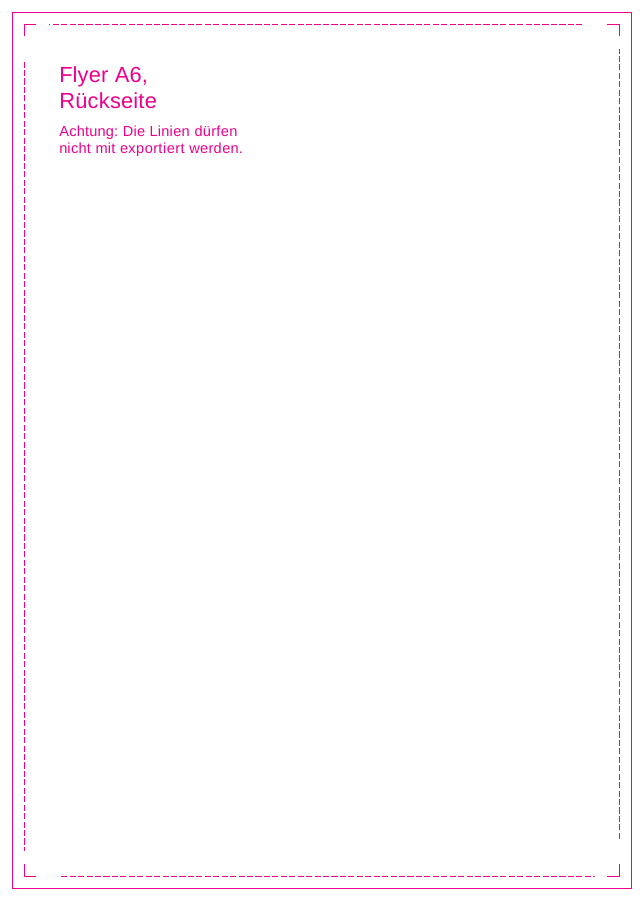

Flyer A6, Rückseite
Achtung: Die Linien dürfen  nicht mit exportiert werden.